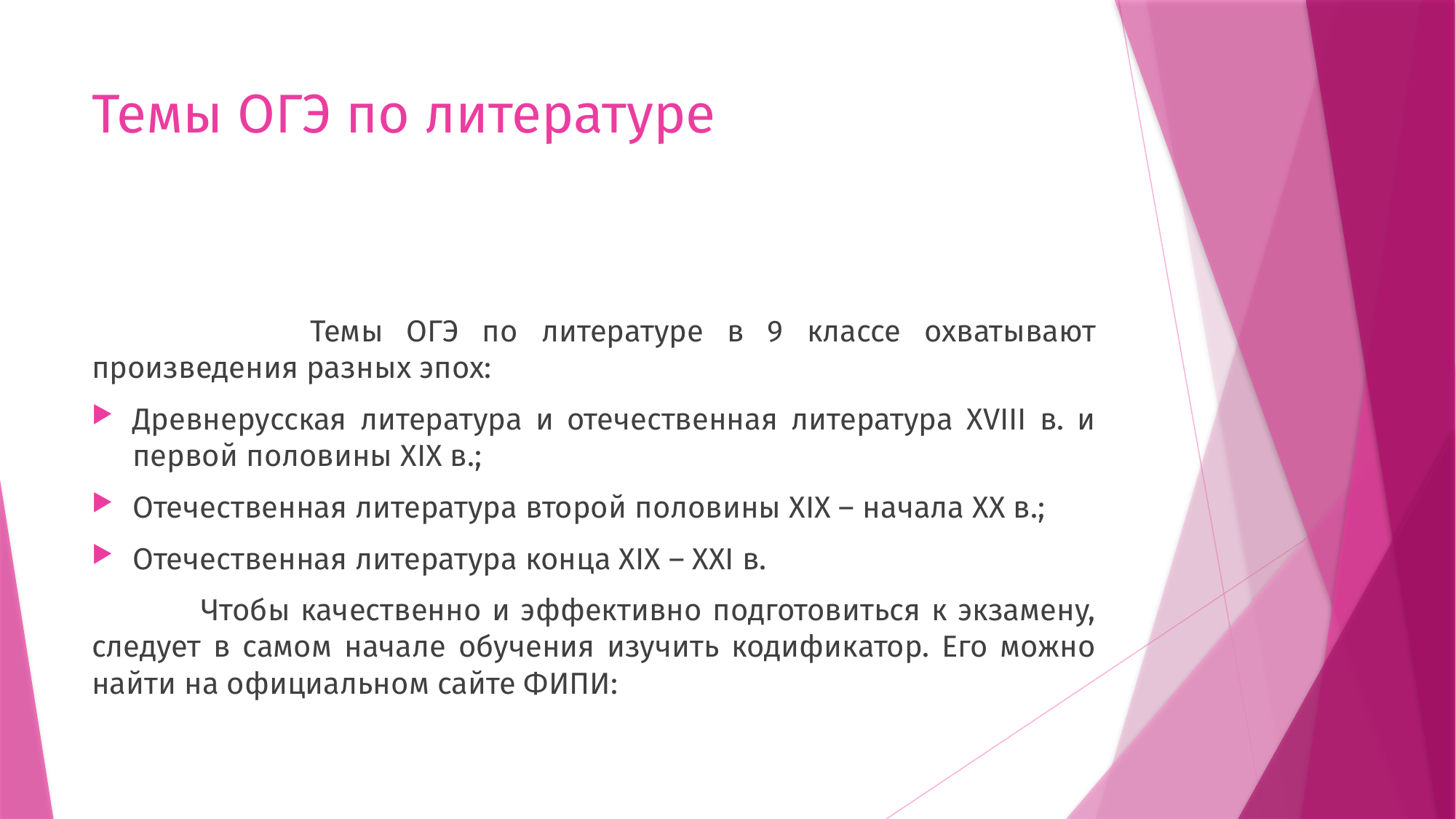

# Темы ОГЭ по литературе

		Темы ОГЭ по литературе в 9 классе охватывают произведения разных эпох:
Древнерусская литература и отечественная литература XVIII в. и первой половины XIX в.;
Отечественная литература второй половины XIX – начала XX в.;
Отечественная литература конца XIX – XXI в.
	Чтобы качественно и эффективно подготовиться к экзамену, следует в самом начале обучения изучить кодификатор. Его можно найти на официальном сайте ФИПИ: